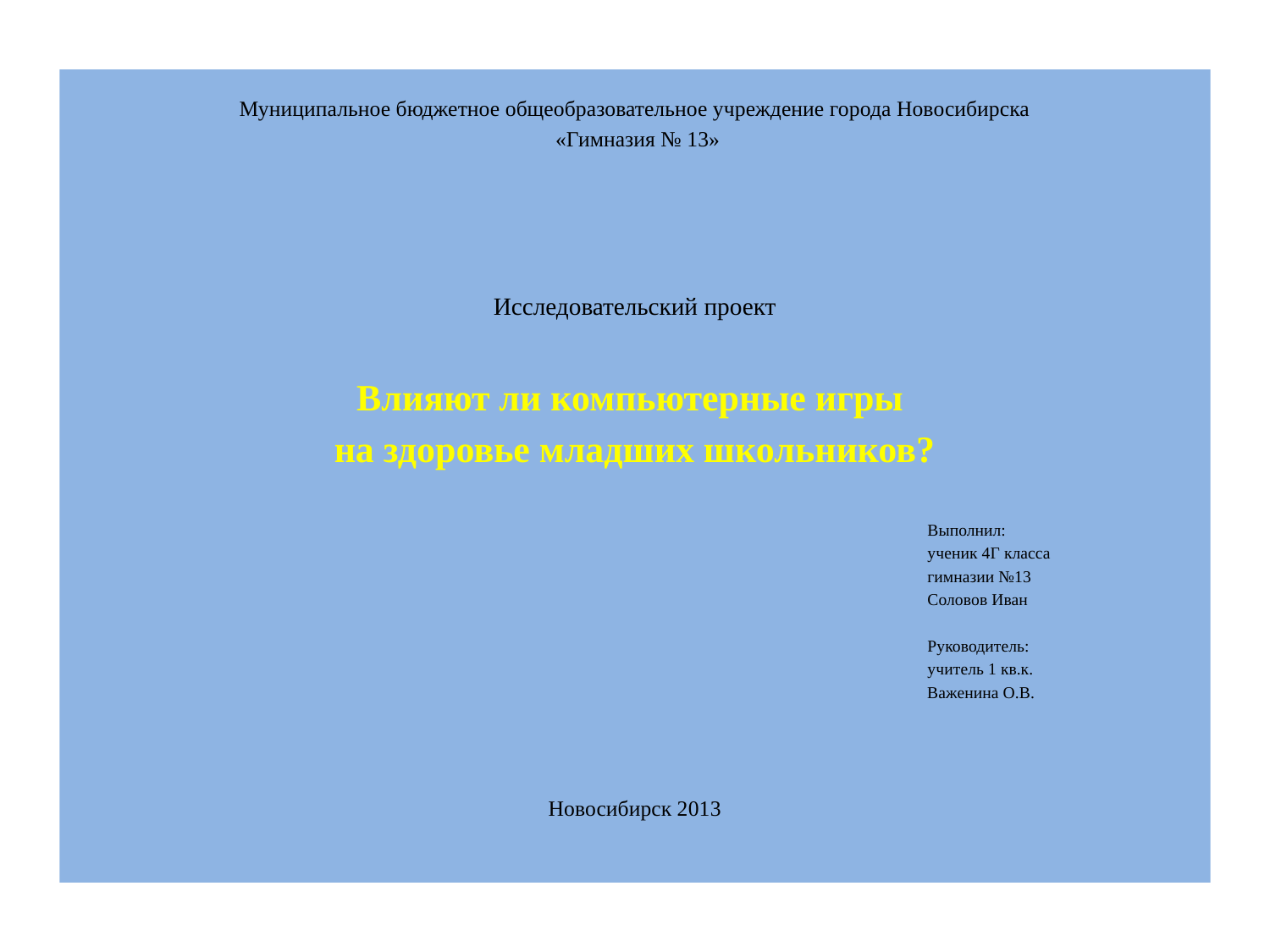

Муниципальное бюджетное общеобразовательное учреждение города Новосибирска
 «Гимназия № 13»

Исследовательский проект

Влияют ли компьютерные игры
на здоровье младших школьников?

                                                                                                                                                                                                          Выполнил:
                                                                                                                                                                                                          ученик 4Г класса
                                                                                                                                                                                                          гимназии №13
                                                                                                                                                                                                          Соловов Иван

                                                                                                                                                                                                          Руководитель:
                                                                                                                                                                                                          учитель 1 кв.к.
                                                                                                                                                                                                          Важенина О.В.

Новосибирск 2013

#